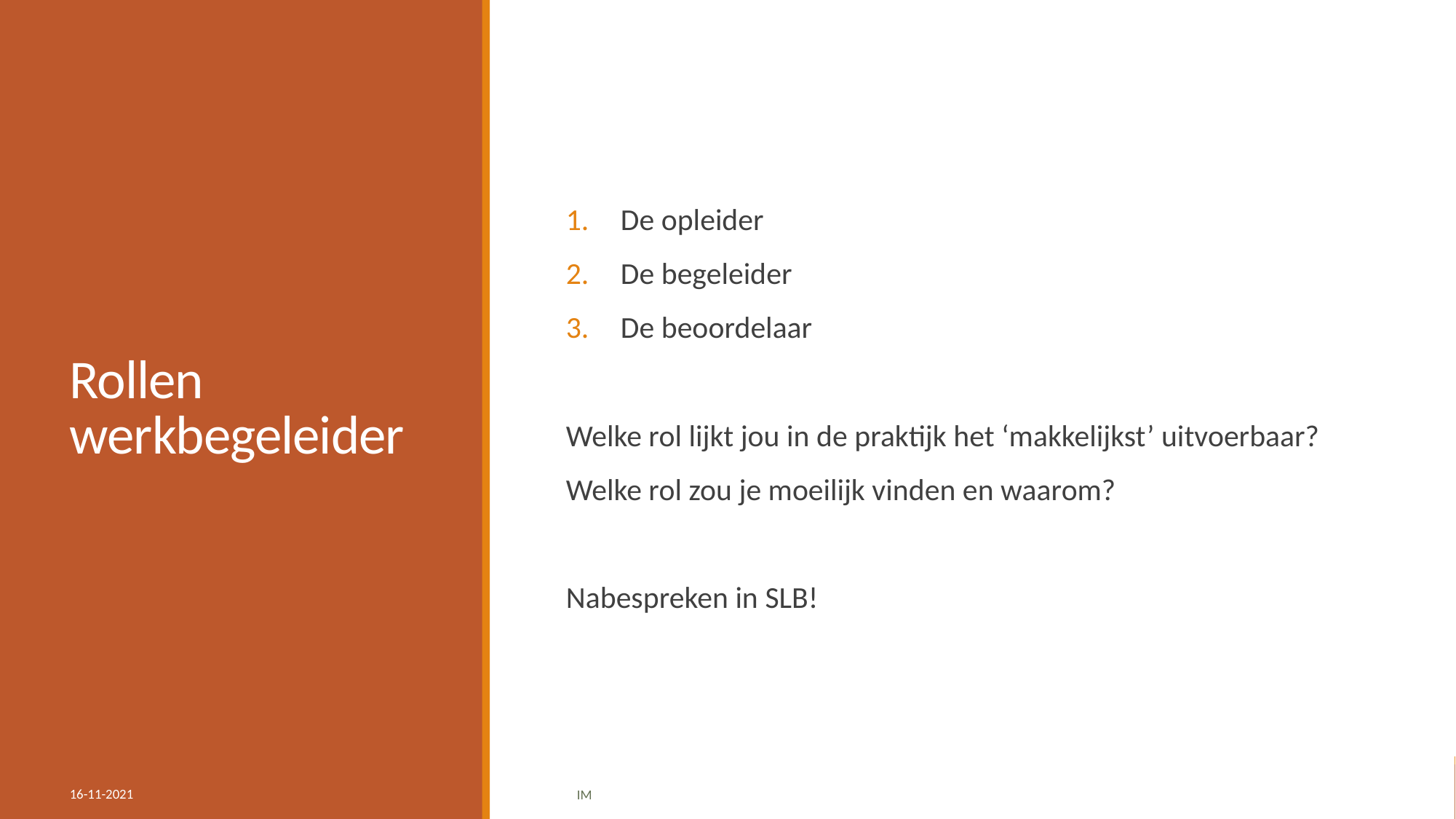

# Rollen werkbegeleider
De opleider
De begeleider
De beoordelaar

Welke rol lijkt jou in de praktijk het ‘makkelijkst’ uitvoerbaar?
Welke rol zou je moeilijk vinden en waarom?

Nabespreken in SLB!
16-11-2021
IM